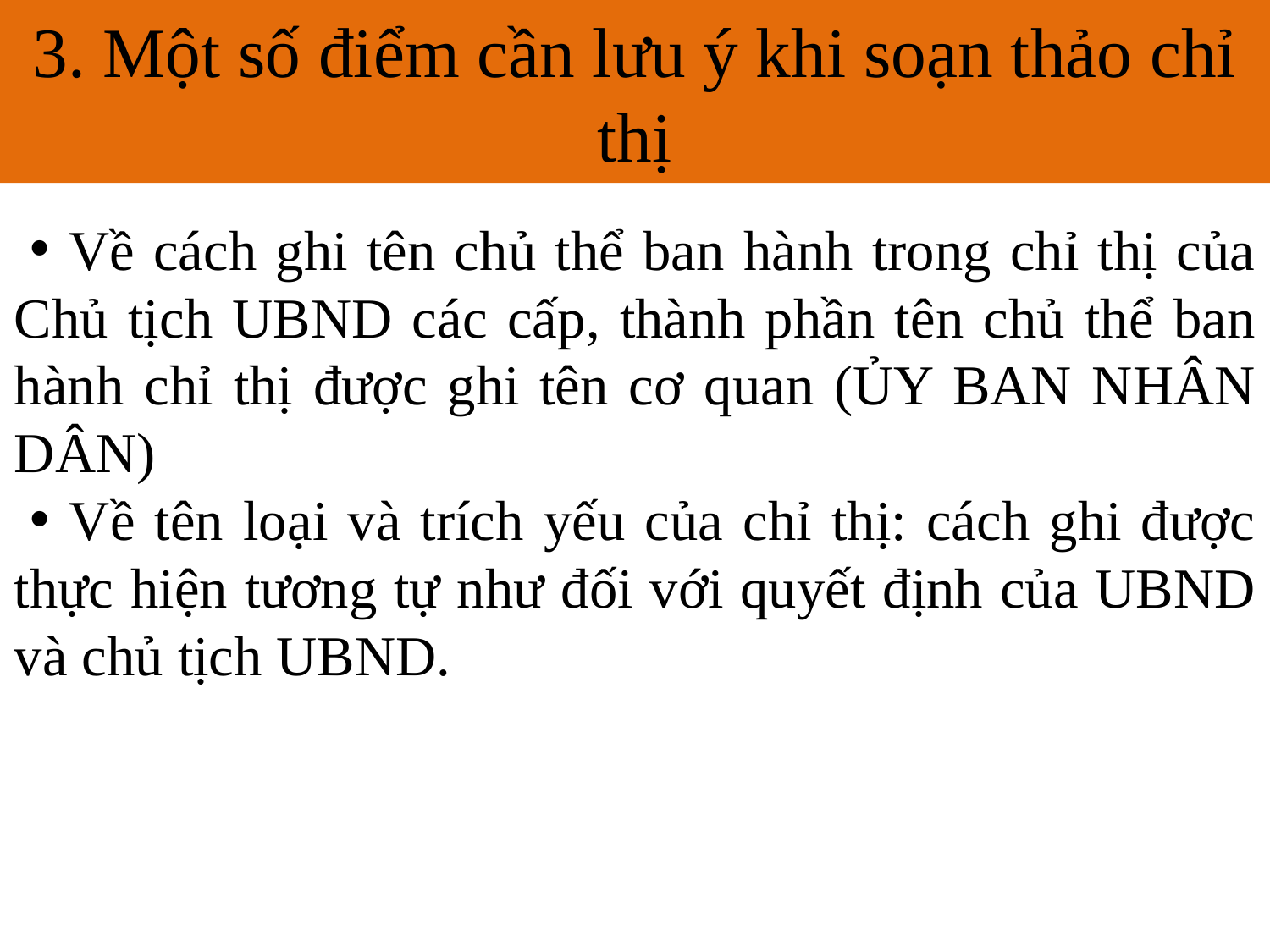

# 3. Một số điểm cần lưu ý khi soạn thảo chỉ thị
 Về cách ghi tên chủ thể ban hành trong chỉ thị của Chủ tịch UBND các cấp, thành phần tên chủ thể ban hành chỉ thị được ghi tên cơ quan (ỦY BAN NHÂN DÂN)
 Về tên loại và trích yếu của chỉ thị: cách ghi được thực hiện tương tự như đối với quyết định của UBND và chủ tịch UBND.